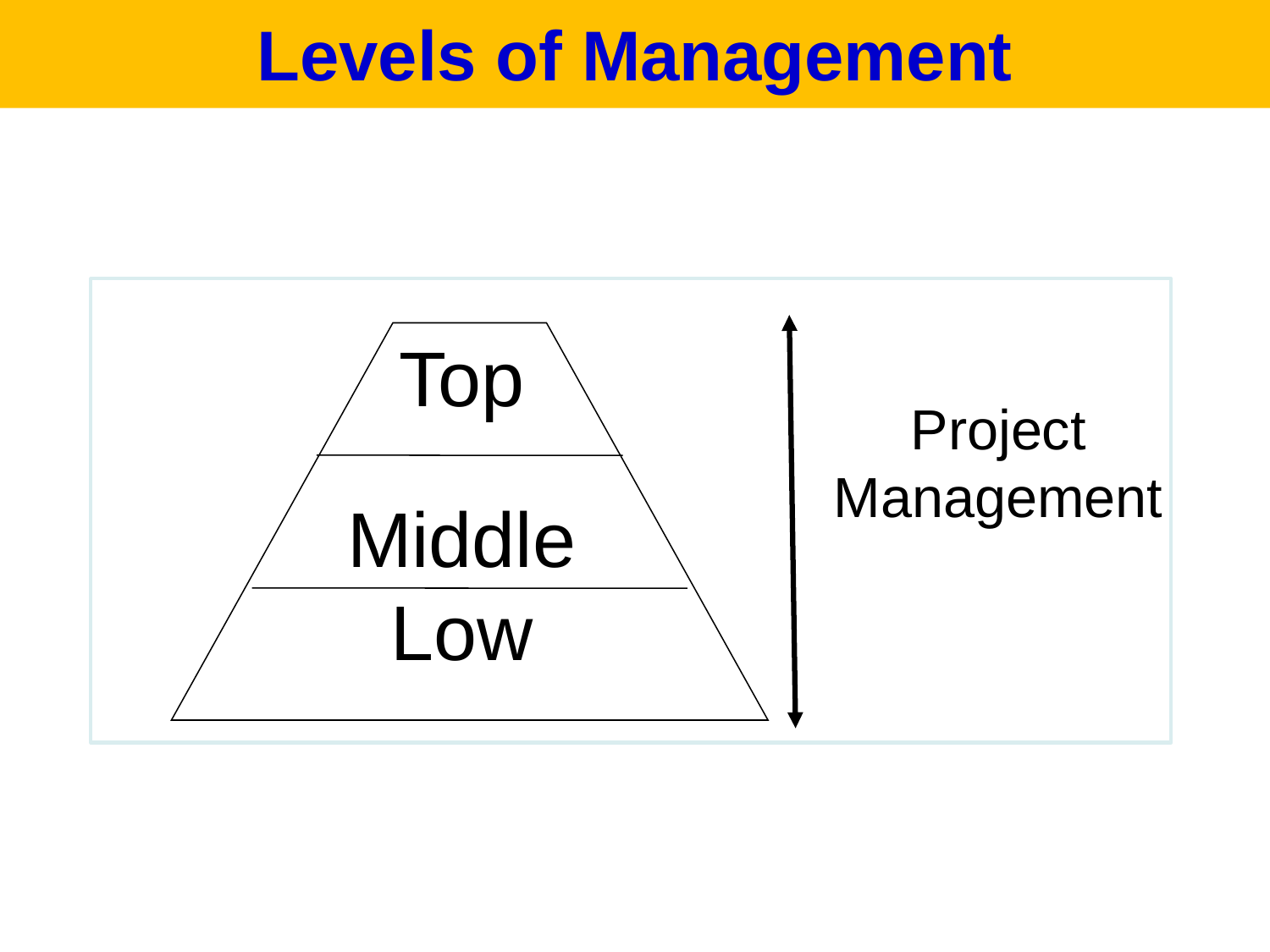

Levels of Management

Top

Middle
Low
Project Management